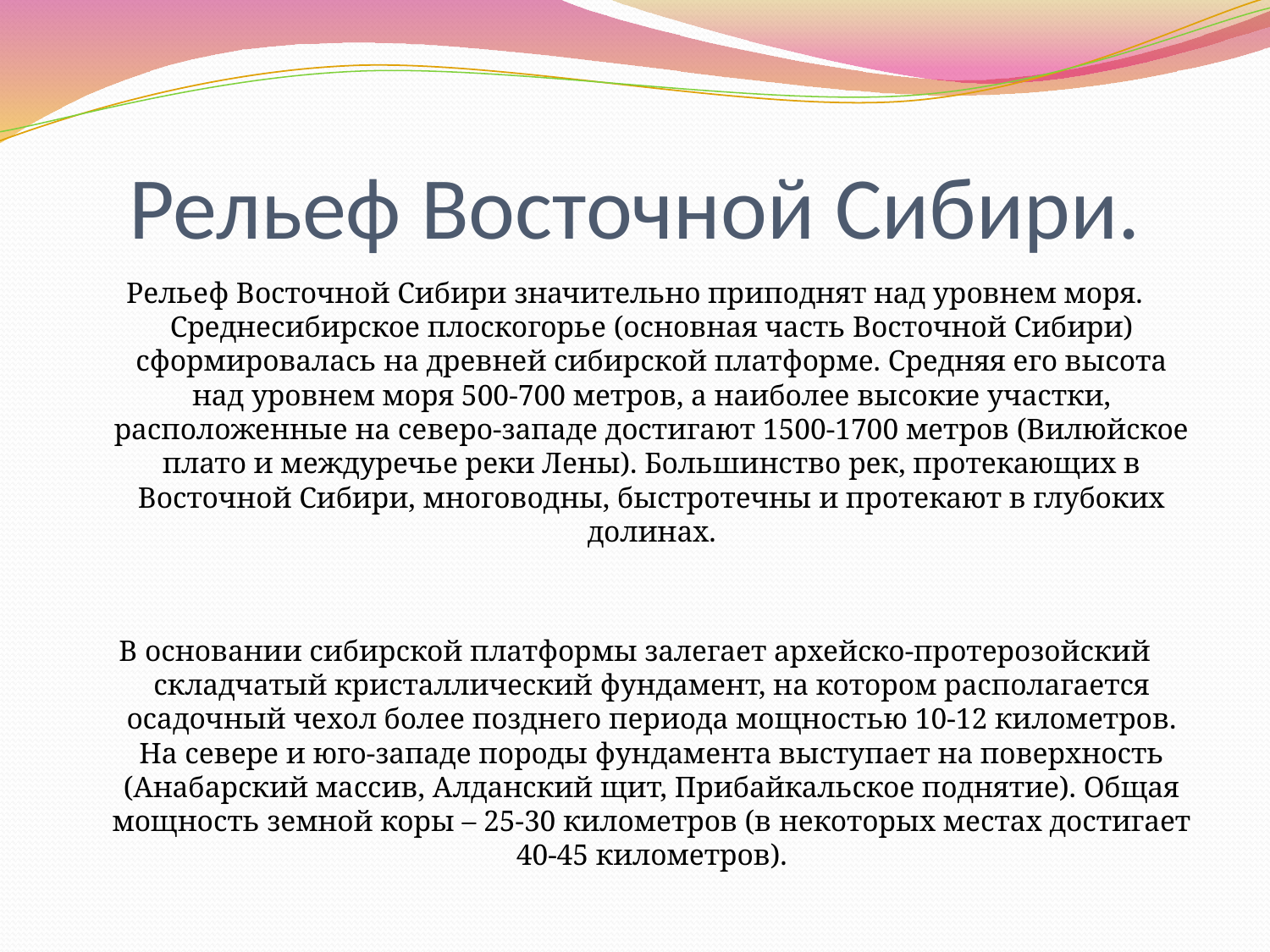

# Рельеф Восточной Сибири.
Рельеф Восточной Сибири значительно приподнят над уровнем моря. Среднесибирское плоскогорье (основная часть Восточной Сибири) сформировалась на древней сибирской платформе. Средняя его высота над уровнем моря 500-700 метров, а наиболее высокие участки, расположенные на северо-западе достигают 1500-1700 метров (Вилюйское плато и междуречье реки Лены). Большинство рек, протекающих в Восточной Сибири, многоводны, быстротечны и протекают в глубоких долинах.

В основании сибирской платформы залегает архейско-протерозойский складчатый кристаллический фундамент, на котором располагается осадочный чехол более позднего периода мощностью 10-12 километров. На севере и юго-западе породы фундамента выступает на поверхность (Анабарский массив, Алданский щит, Прибайкальское поднятие). Общая мощность земной коры – 25-30 километров (в некоторых местах достигает 40-45 километров).